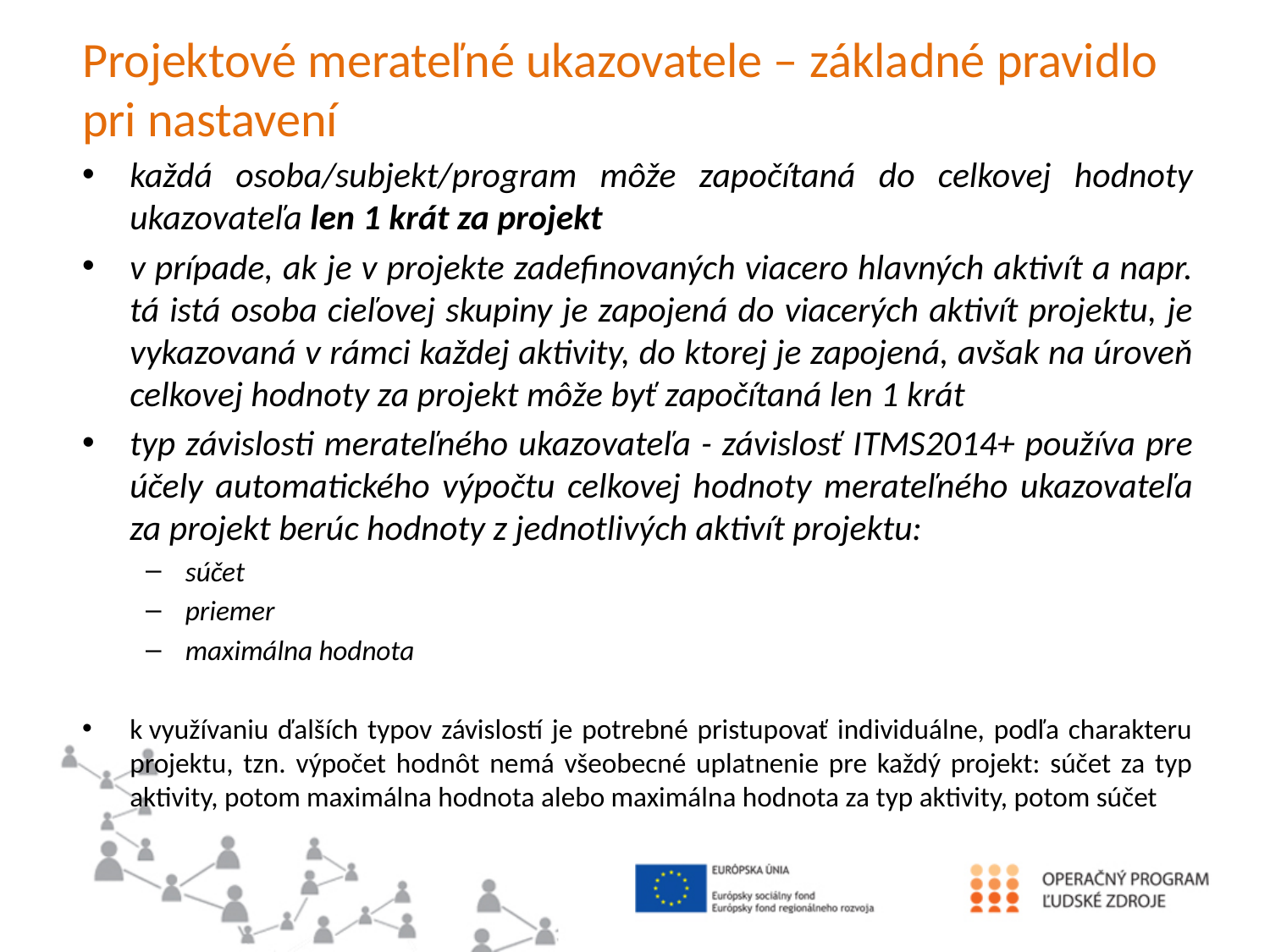

# Projektové merateľné ukazovatele – základné pravidlo pri nastavení
každá osoba/subjekt/program môže započítaná do celkovej hodnoty ukazovateľa len 1 krát za projekt
v prípade, ak je v projekte zadefinovaných viacero hlavných aktivít a napr. tá istá osoba cieľovej skupiny je zapojená do viacerých aktivít projektu, je vykazovaná v rámci každej aktivity, do ktorej je zapojená, avšak na úroveň celkovej hodnoty za projekt môže byť započítaná len 1 krát
typ závislosti merateľného ukazovateľa - závislosť ITMS2014+ používa pre účely automatického výpočtu celkovej hodnoty merateľného ukazovateľa za projekt berúc hodnoty z jednotlivých aktivít projektu:
súčet
priemer
maximálna hodnota

k využívaniu ďalších typov závislostí je potrebné pristupovať individuálne, podľa charakteru projektu, tzn. výpočet hodnôt nemá všeobecné uplatnenie pre každý projekt: súčet za typ aktivity, potom maximálna hodnota alebo maximálna hodnota za typ aktivity, potom súčet